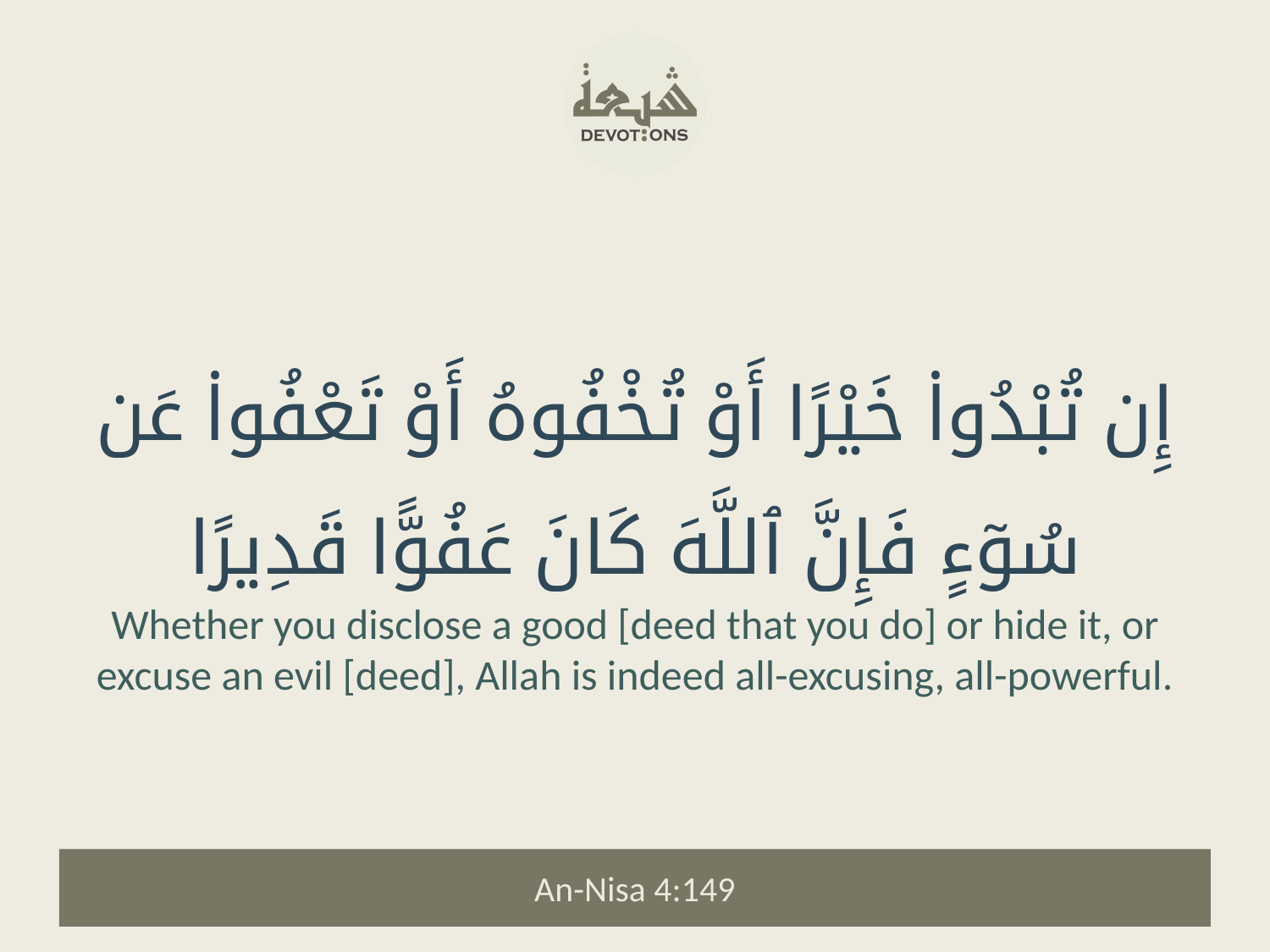

إِن تُبْدُوا۟ خَيْرًا أَوْ تُخْفُوهُ أَوْ تَعْفُوا۟ عَن سُوٓءٍ فَإِنَّ ٱللَّهَ كَانَ عَفُوًّا قَدِيرًا
Whether you disclose a good [deed that you do] or hide it, or excuse an evil [deed], Allah is indeed all-excusing, all-powerful.
An-Nisa 4:149